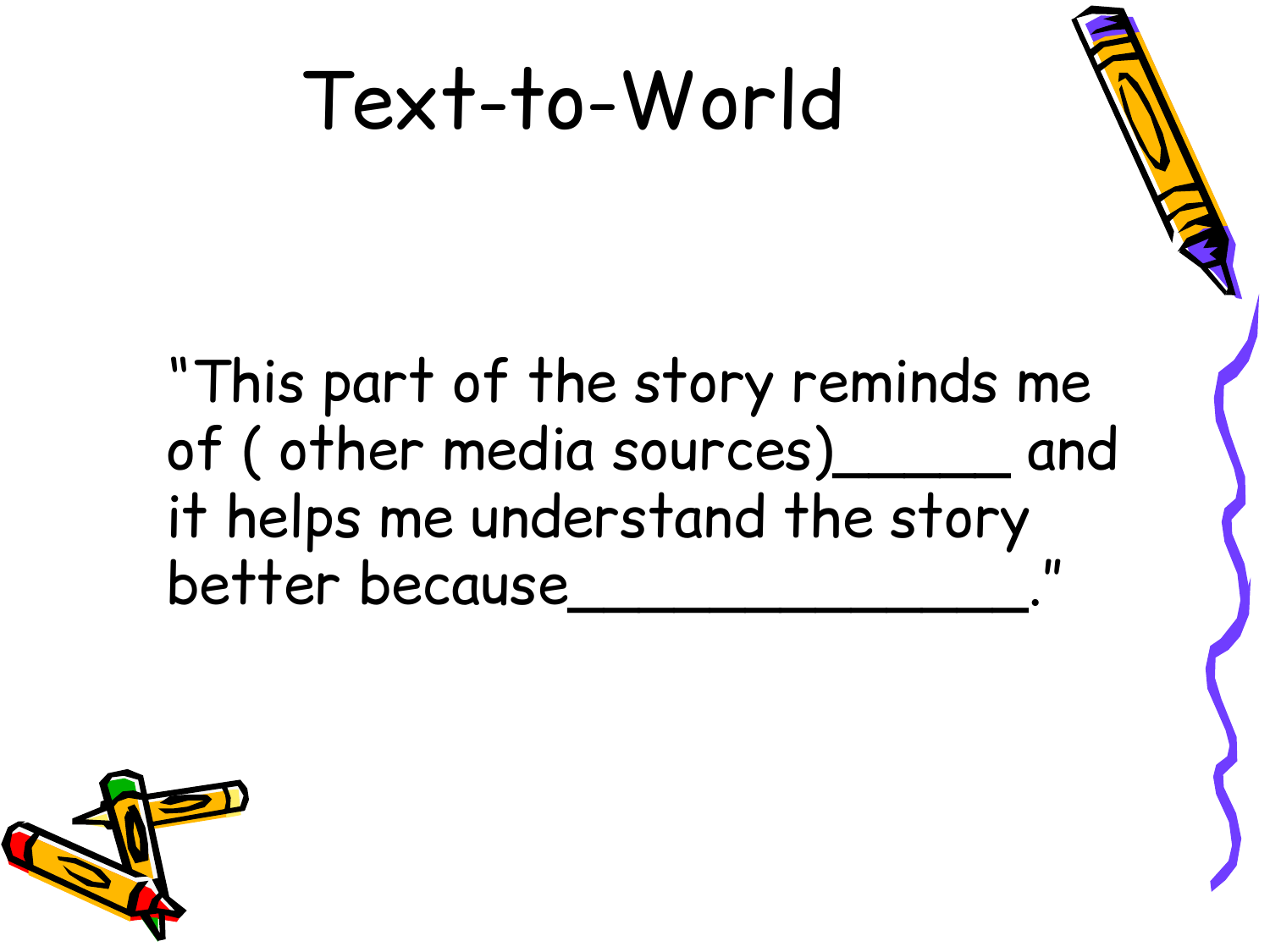

# Text-to-World
   “This part of the story reminds me of ( other media sources)_____ and it helps me understand the story better because_____________.”